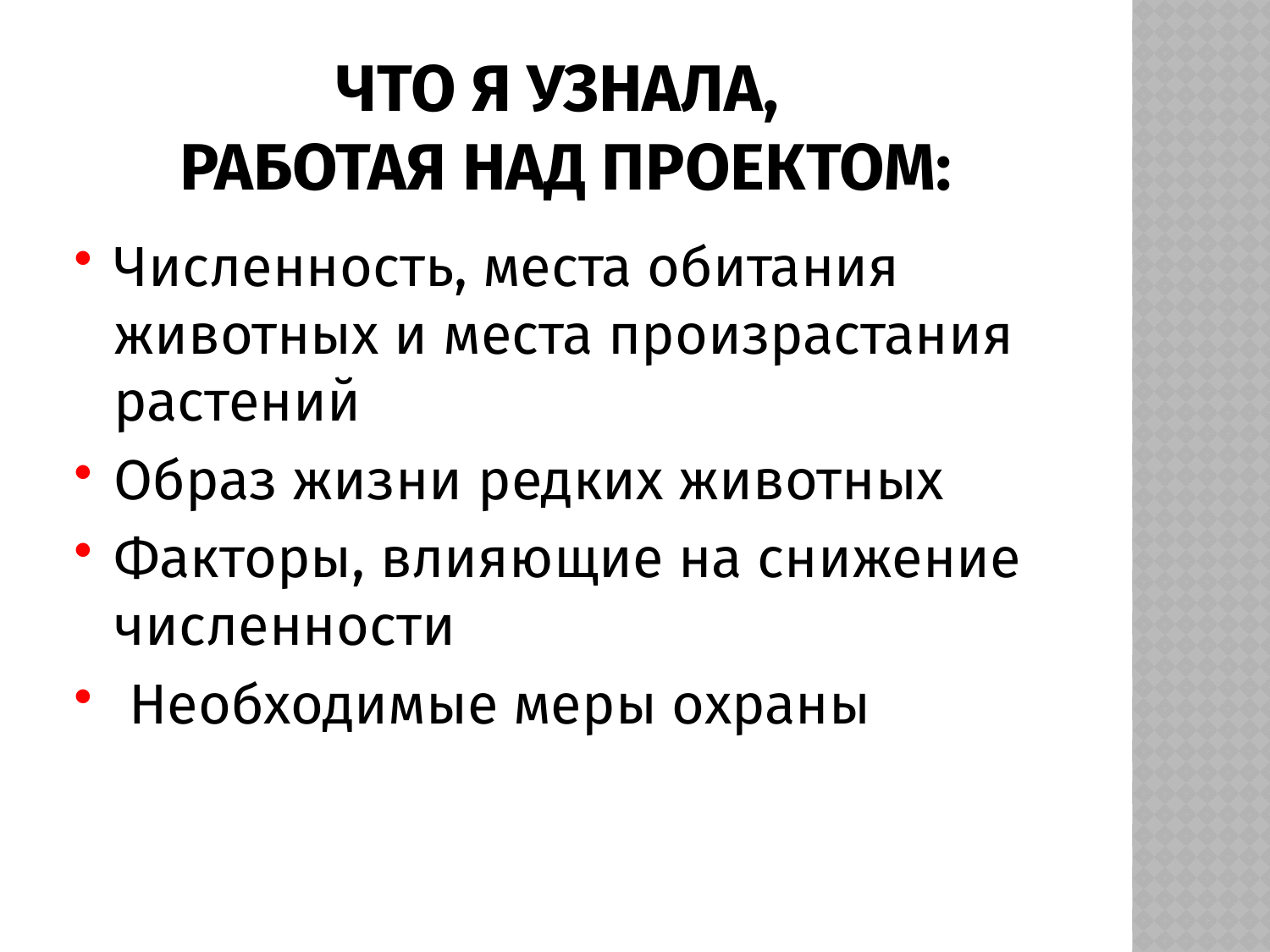

# Что я узнала, работая над проектом:
Численность, места обитания животных и места произрастания растений
Образ жизни редких животных
Факторы, влияющие на снижение численности
 Необходимые меры охраны